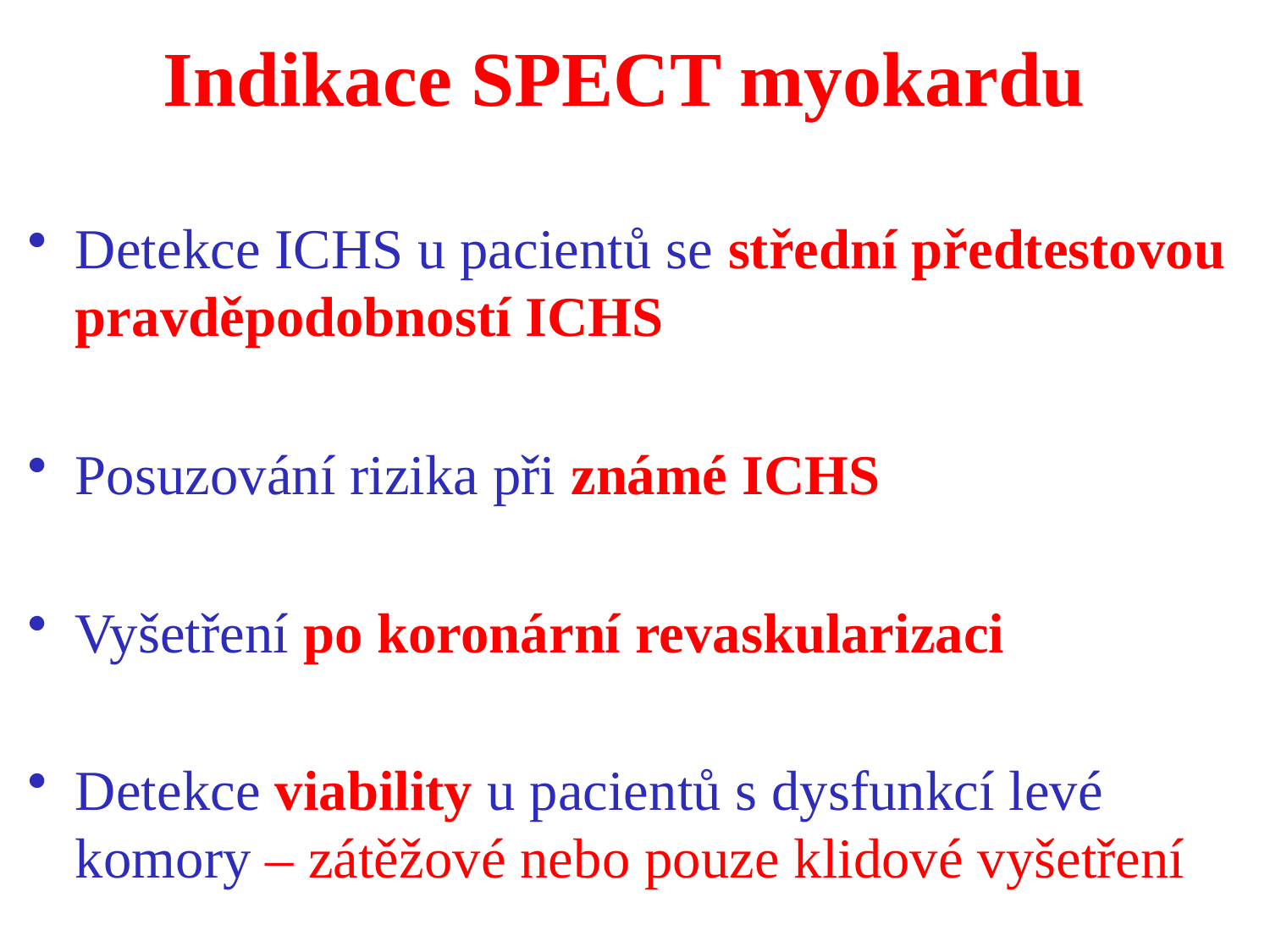

# Indikace SPECT myokardu
Detekce ICHS u pacientů se střední předtestovou pravděpodobností ICHS

Posuzování rizika při známé ICHS

Vyšetření po koronární revaskularizaci

Detekce viability u pacientů s dysfunkcí levé komory – zátěžové nebo pouze klidové vyšetření